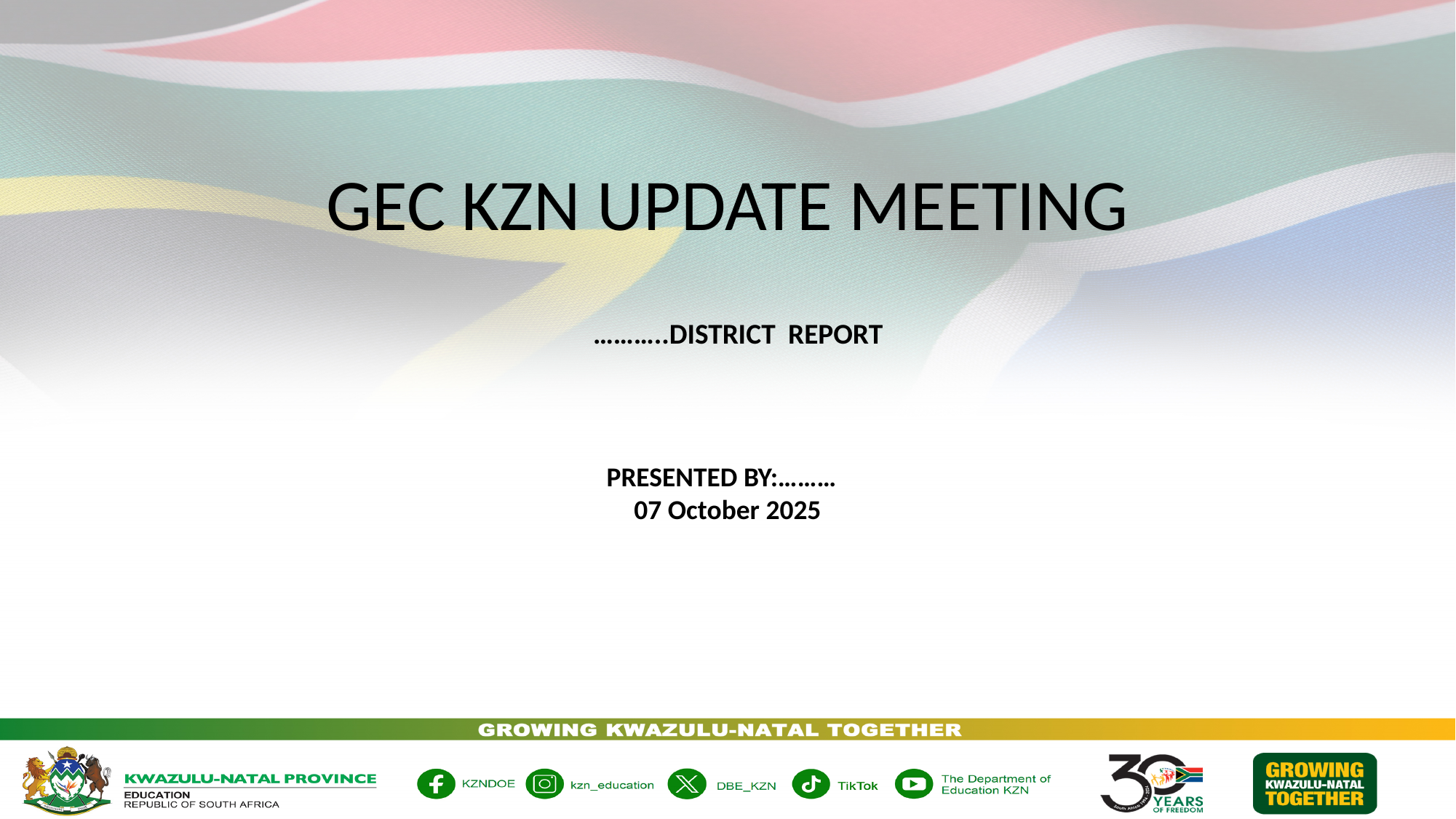

# GEC KZN UPDATE MEETING
………..DISTRICT  REPORT

PRESENTED BY:………
07 October 2025